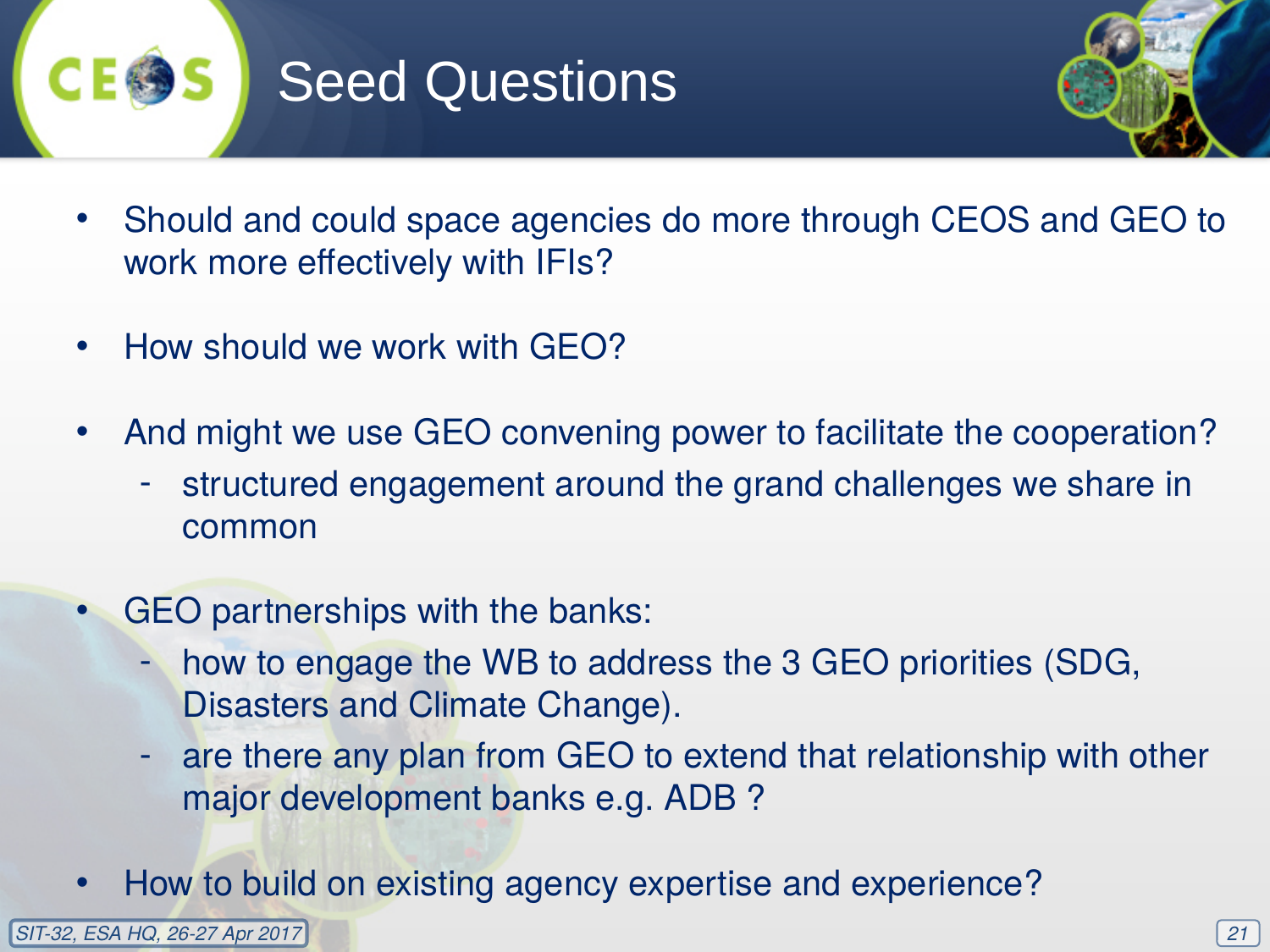

Seed Questions
Should and could space agencies do more through CEOS and GEO to work more effectively with IFIs?

How should we work with GEO?

And might we use GEO convening power to facilitate the cooperation?
structured engagement around the grand challenges we share in common

GEO partnerships with the banks:
how to engage the WB to address the 3 GEO priorities (SDG, Disasters and Climate Change).
are there any plan from GEO to extend that relationship with other major development banks e.g. ADB ?

How to build on existing agency expertise and experience?
21